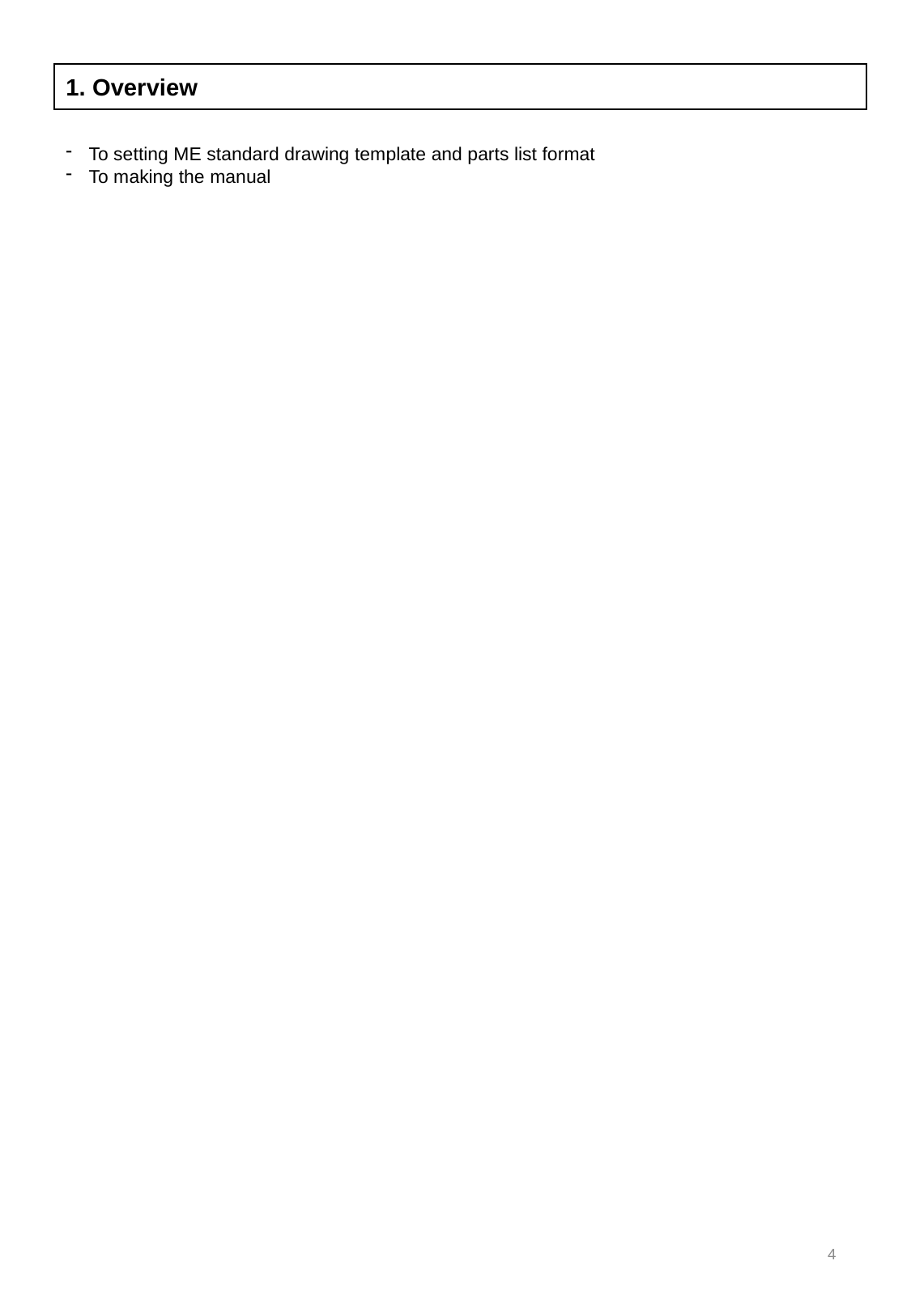

1. Overview
To setting ME standard drawing template and parts list format
To making the manual
4